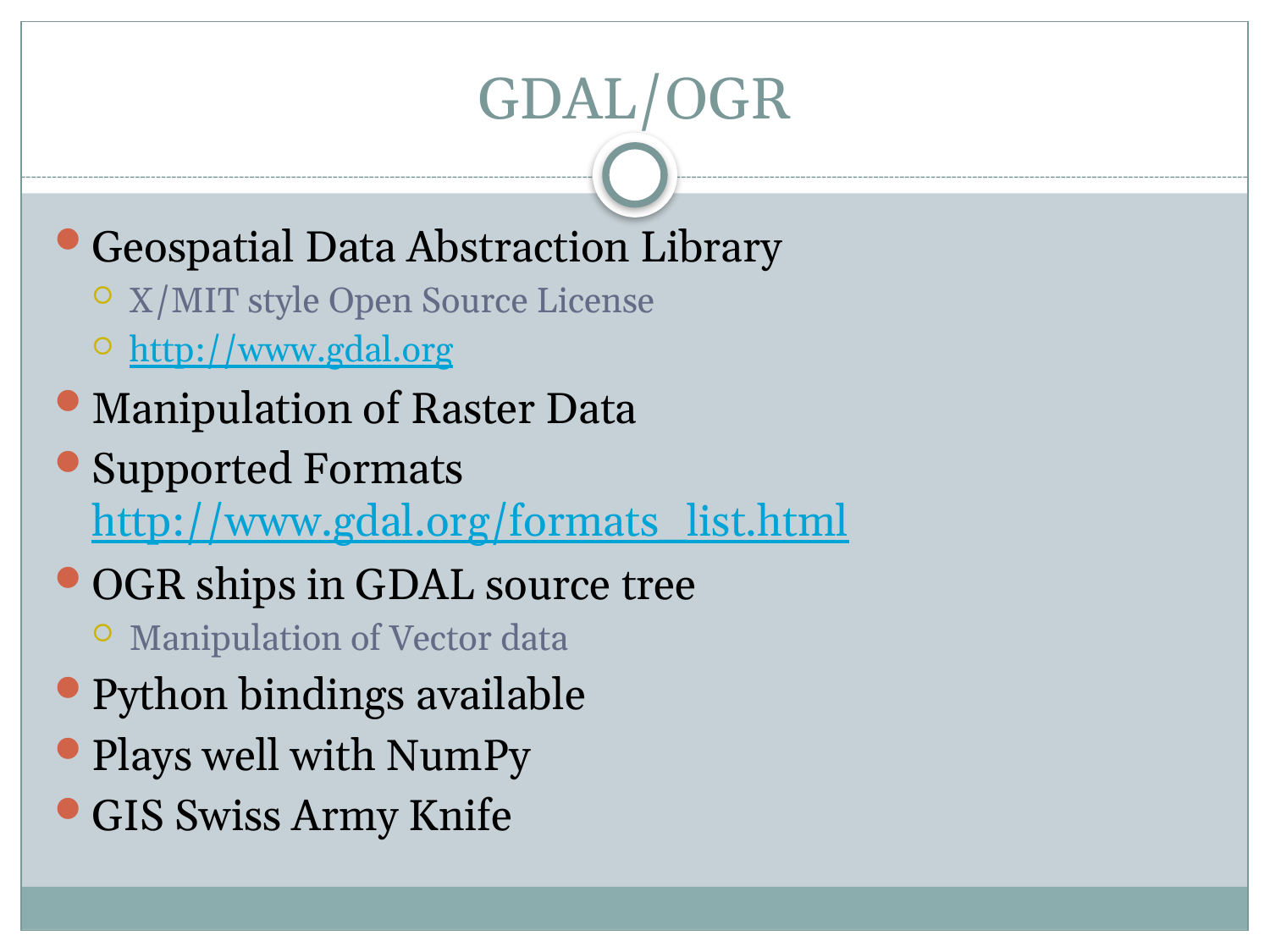

# GDAL/OGR
Geospatial Data Abstraction Library
X/MIT style Open Source License
http://www.gdal.org
Manipulation of Raster Data
Supported Formats http://www.gdal.org/formats_list.html
OGR ships in GDAL source tree
Manipulation of Vector data
Python bindings available
Plays well with NumPy
GIS Swiss Army Knife